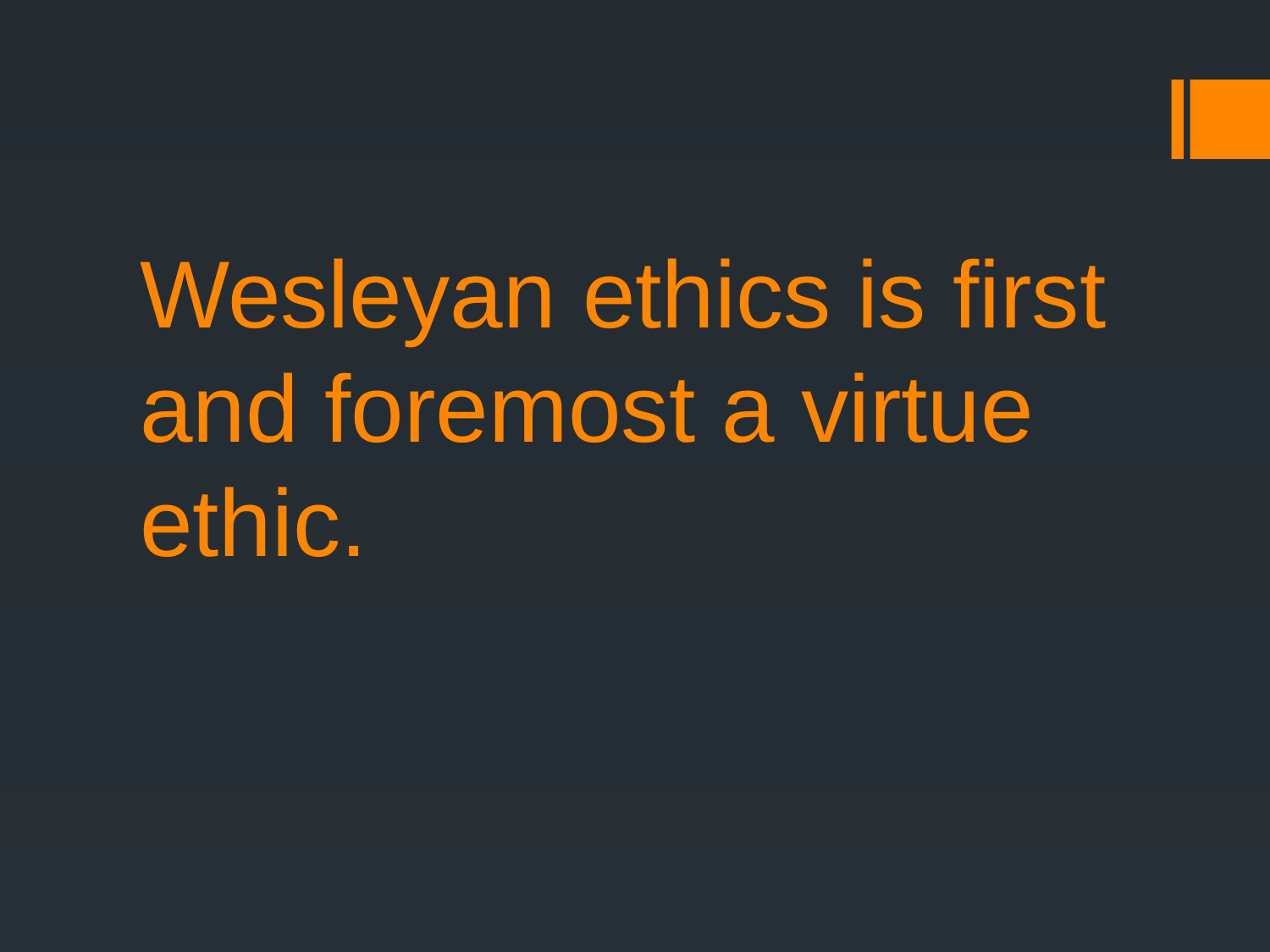

# Wesleyan ethics is first and foremost a virtue ethic.